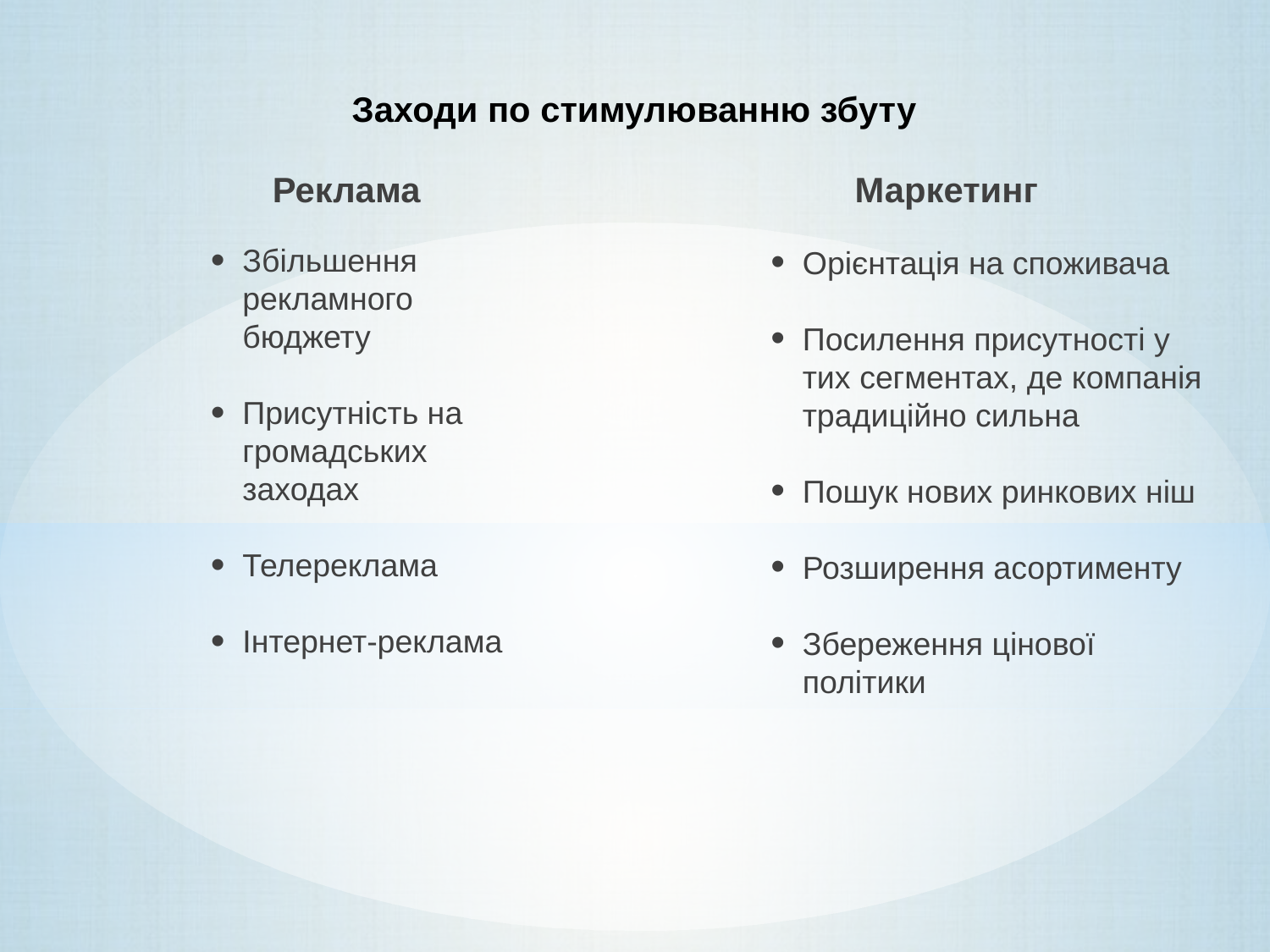

# Заходи по стимулюванню збуту
Реклама
Маркетинг
Орієнтація на споживача

Посилення присутності у тих сегментах, де компанія традиційно сильна

Пошук нових ринкових ніш

Розширення асортименту

Збереження цінової політики
Збільшення рекламного бюджету

Присутність на громадських заходах

Телереклама

Інтернет-реклама